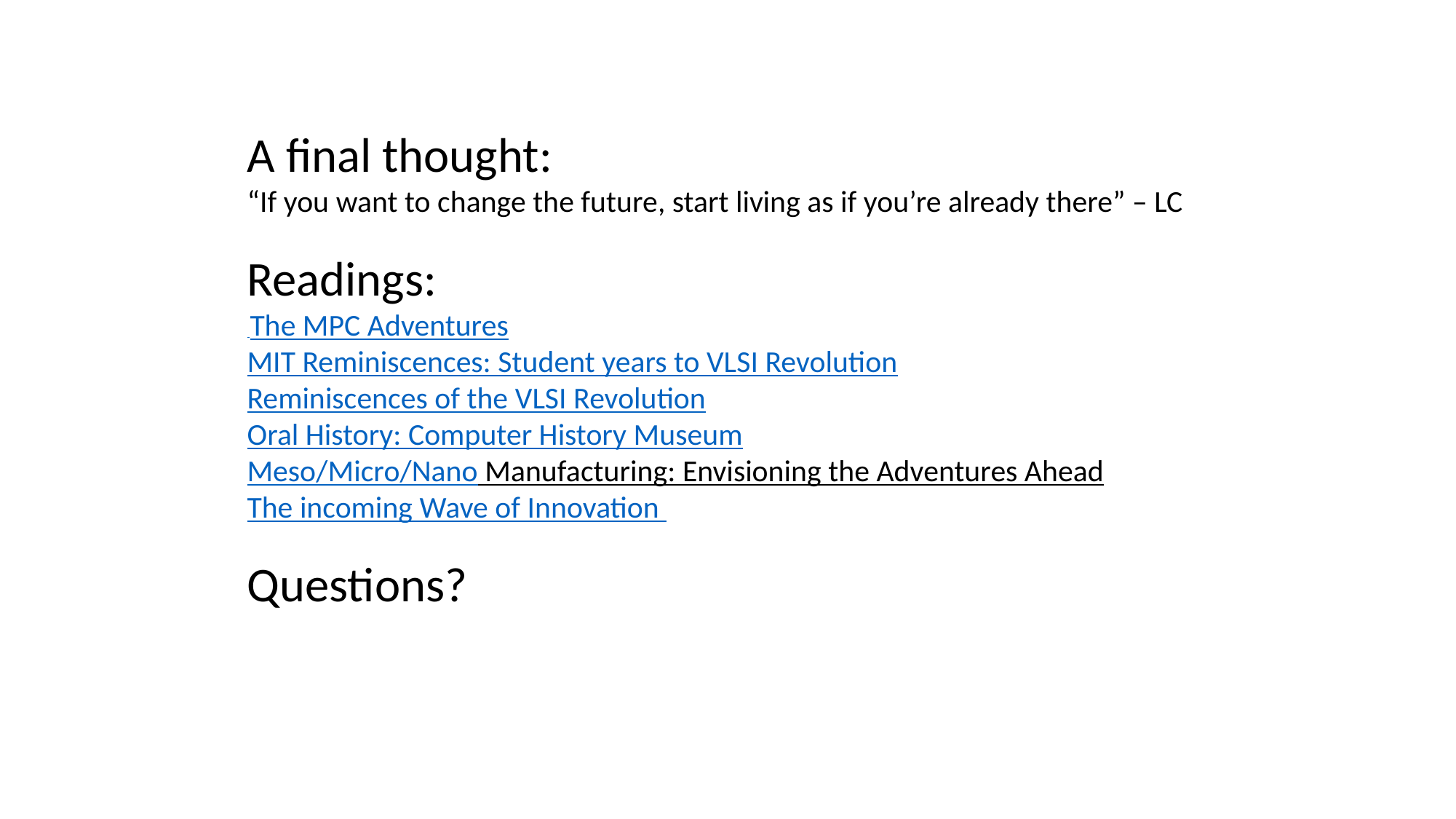

A final thought:
“If you want to change the future, start living as if you’re already there” – LC

Readings:
 The MPC Adventures
MIT Reminiscences: Student years to VLSI Revolution
Reminiscences of the VLSI Revolution
Oral History: Computer History Museum
Meso/Micro/Nano Manufacturing: Envisioning the Adventures Ahead
The incoming Wave of Innovation

Questions?